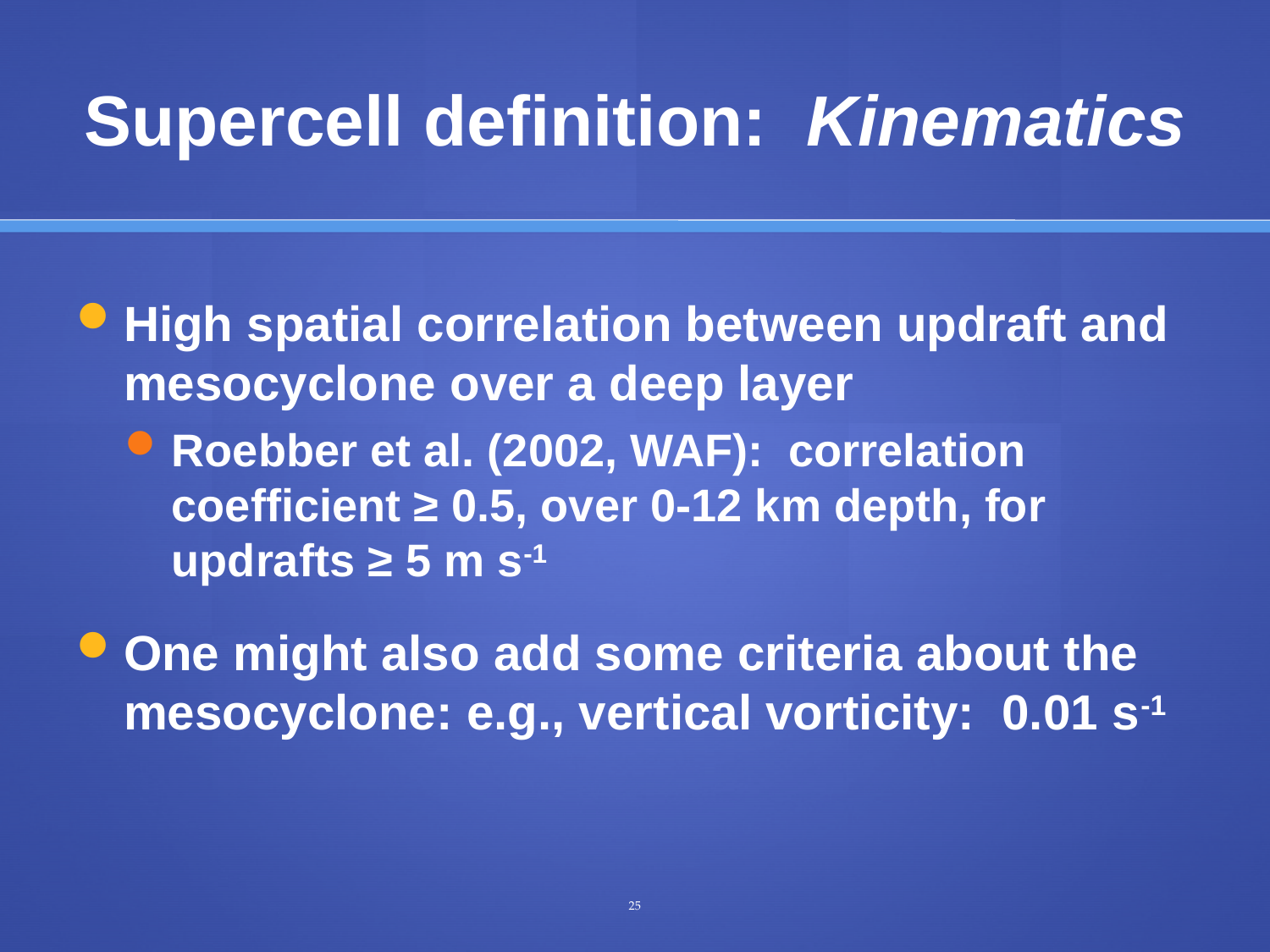

# Supercell definition:  Kinematics
High spatial correlation between updraft and mesocyclone over a deep layer
Roebber et al. (2002, WAF):  correlation coefficient ≥ 0.5, over 0-12 km depth, for updrafts ≥ 5 m s-1
One might also add some criteria about the  mesocyclone: e.g., vertical vorticity:  0.01 s-1
25